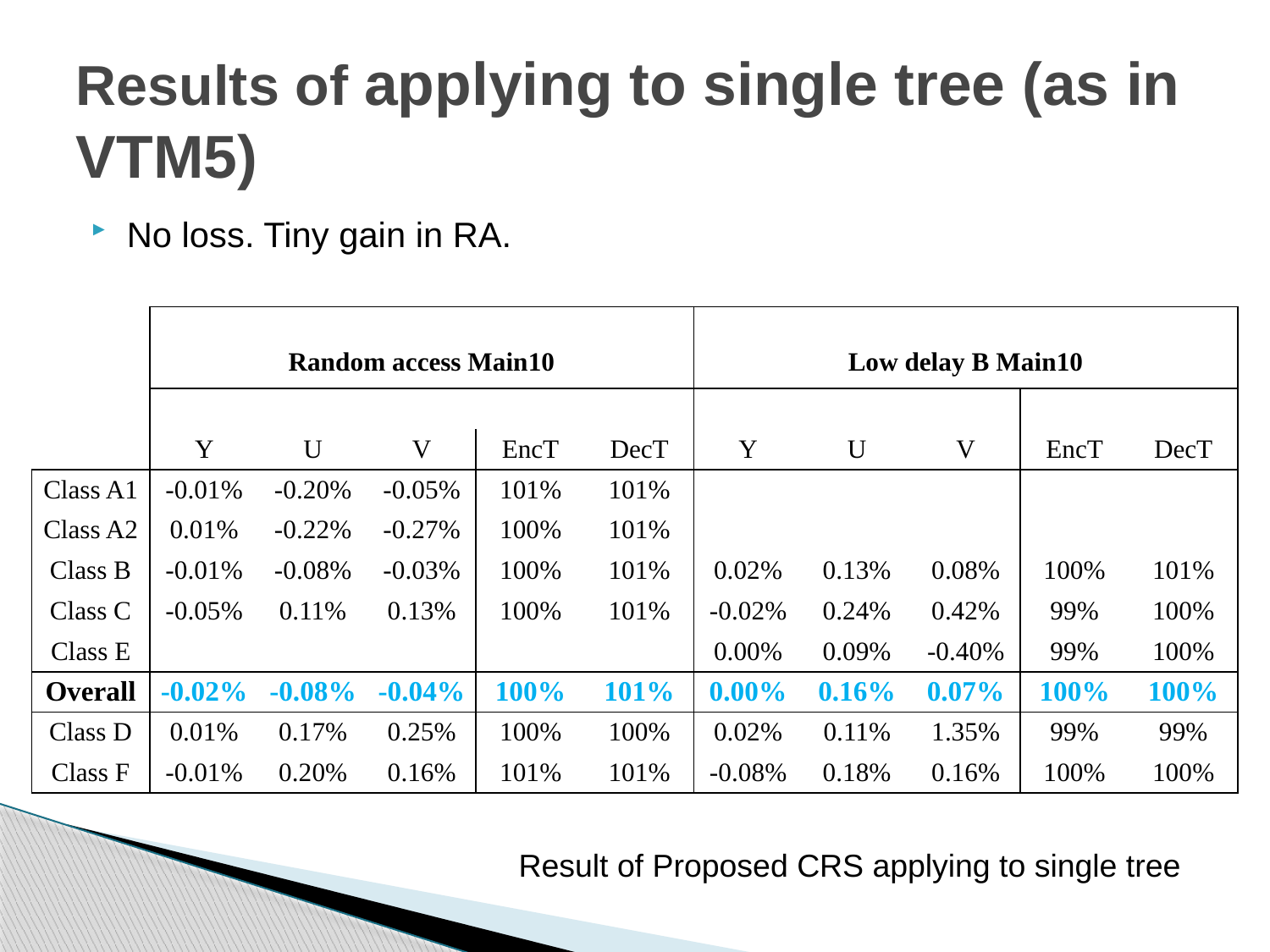

# Results of applying to single tree (as in VTM5)
No loss. Tiny gain in RA.
|  | Random access Main10 |  |  |  |  | Low delay B Main10 |  |  |  |  |
| --- | --- | --- | --- | --- | --- | --- | --- | --- | --- | --- |
|  |  |  |  |  |  |  |  |  |  |  |
|  | Y | U | V | EncT | DecT | Y | U | V | EncT | DecT |
| Class A1 | -0.01% | -0.20% | -0.05% | 101% | 101% |  |  |  |  |  |
| Class A2 | 0.01% | -0.22% | -0.27% | 100% | 101% |  |  |  |  |  |
| Class B | -0.01% | -0.08% | -0.03% | 100% | 101% | 0.02% | 0.13% | 0.08% | 100% | 101% |
| Class C | -0.05% | 0.11% | 0.13% | 100% | 101% | -0.02% | 0.24% | 0.42% | 99% | 100% |
| Class E |  |  |  |  |  | 0.00% | 0.09% | -0.40% | 99% | 100% |
| Overall | -0.02% | -0.08% | -0.04% | 100% | 101% | 0.00% | 0.16% | 0.07% | 100% | 100% |
| Class D | 0.01% | 0.17% | 0.25% | 100% | 100% | 0.02% | 0.11% | 1.35% | 99% | 99% |
| Class F | -0.01% | 0.20% | 0.16% | 101% | 101% | -0.08% | 0.18% | 0.16% | 100% | 100% |
Result of Proposed CRS applying to single tree